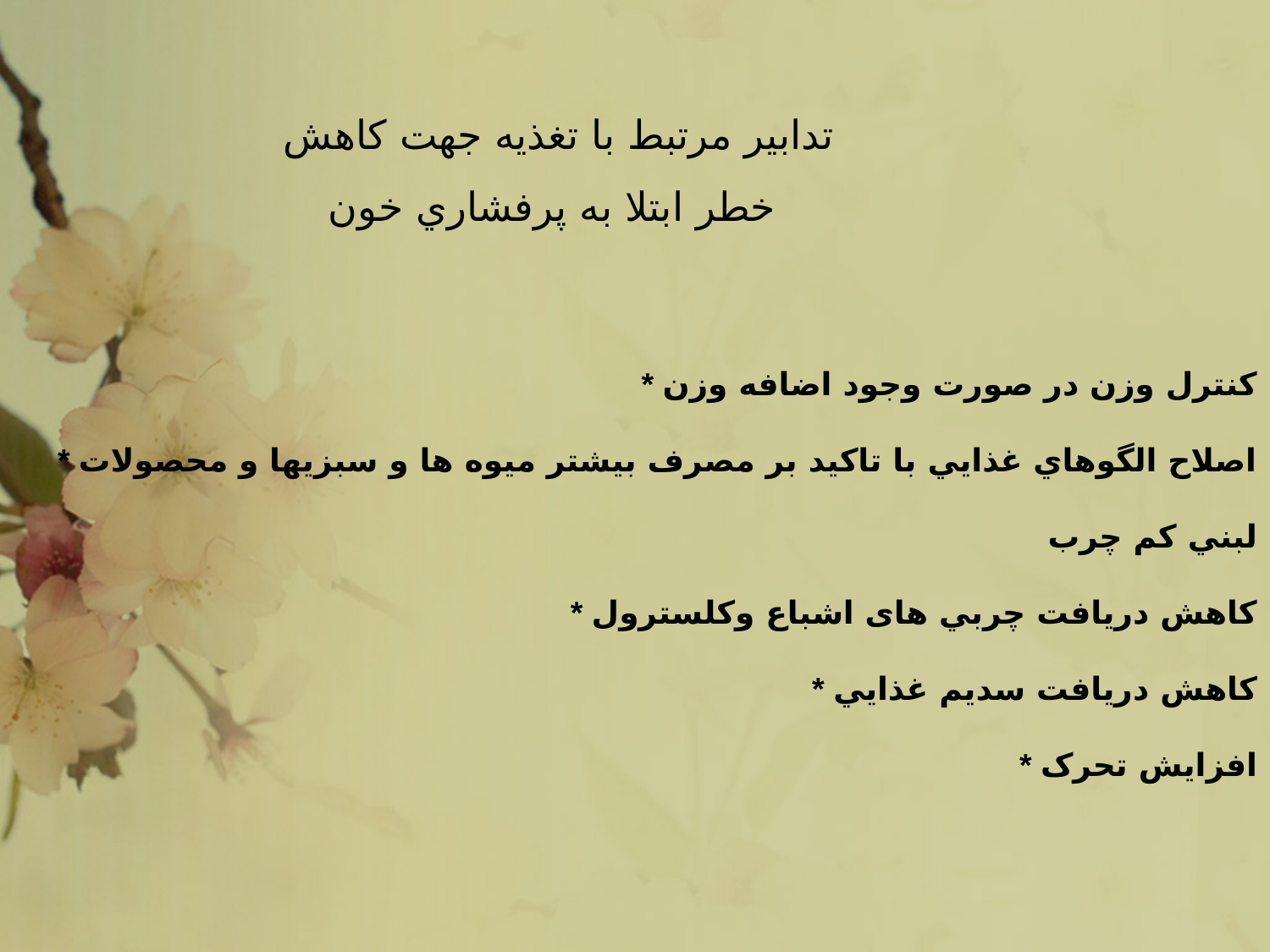

# تدابیر مرتبط با تغذیه جهت کاهش خطر ابتلا به پرفشاري خون
* کنترل وزن در صورت وجود اضافه وزن
* اصلاح الگوهاي غذايي با تاکيد بر مصرف بيشتر ميوه ها و سبزيها و محصولات لبني کم چرب
* کاهش دريافت چربي های اشباع وکلسترول
* کاهش دريافت سديم غذايي
* افزايش تحرک